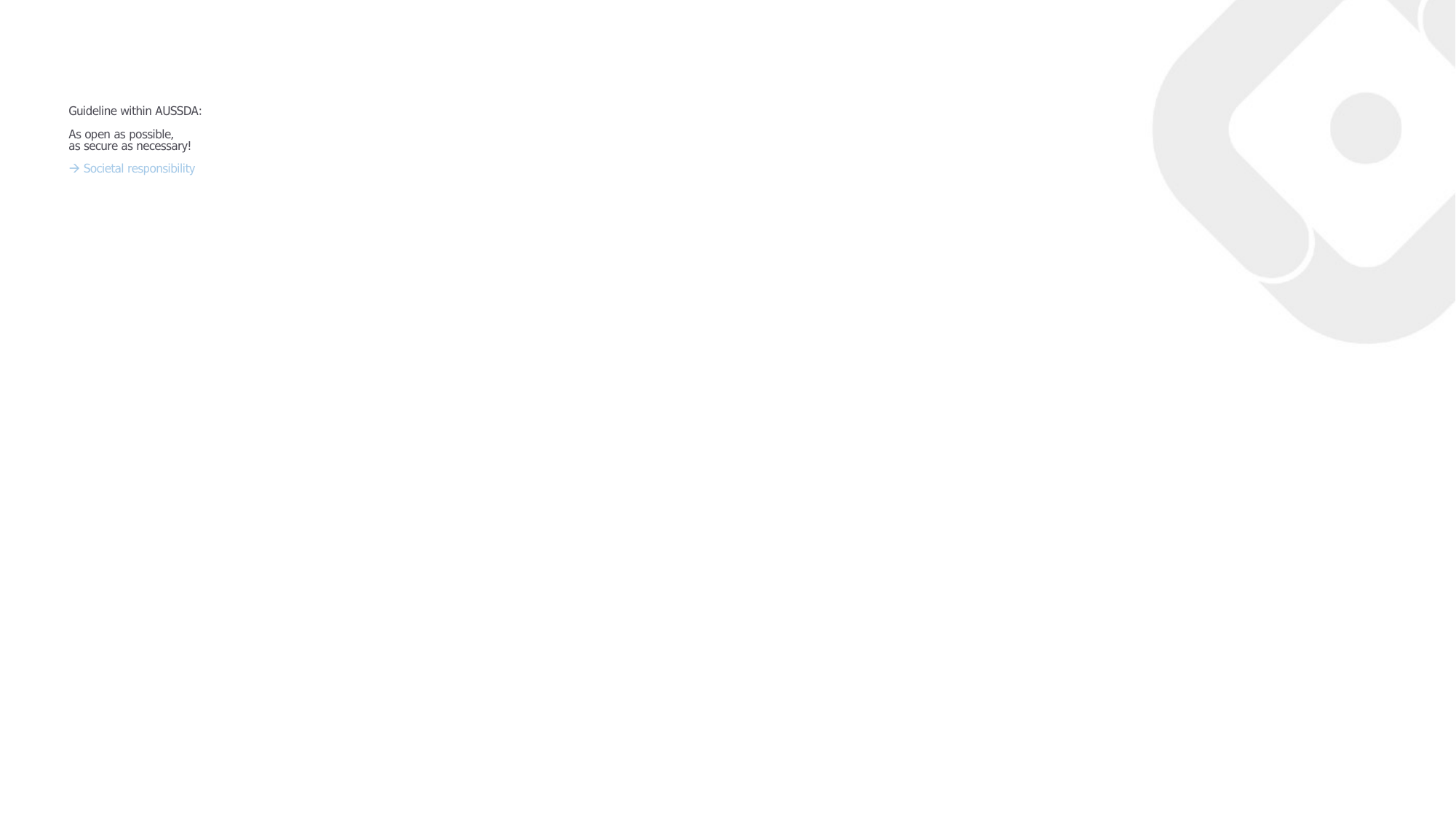

# Guideline within AUSSDA: As open as possible, as secure as necessary! 🡪 Societal responsibility